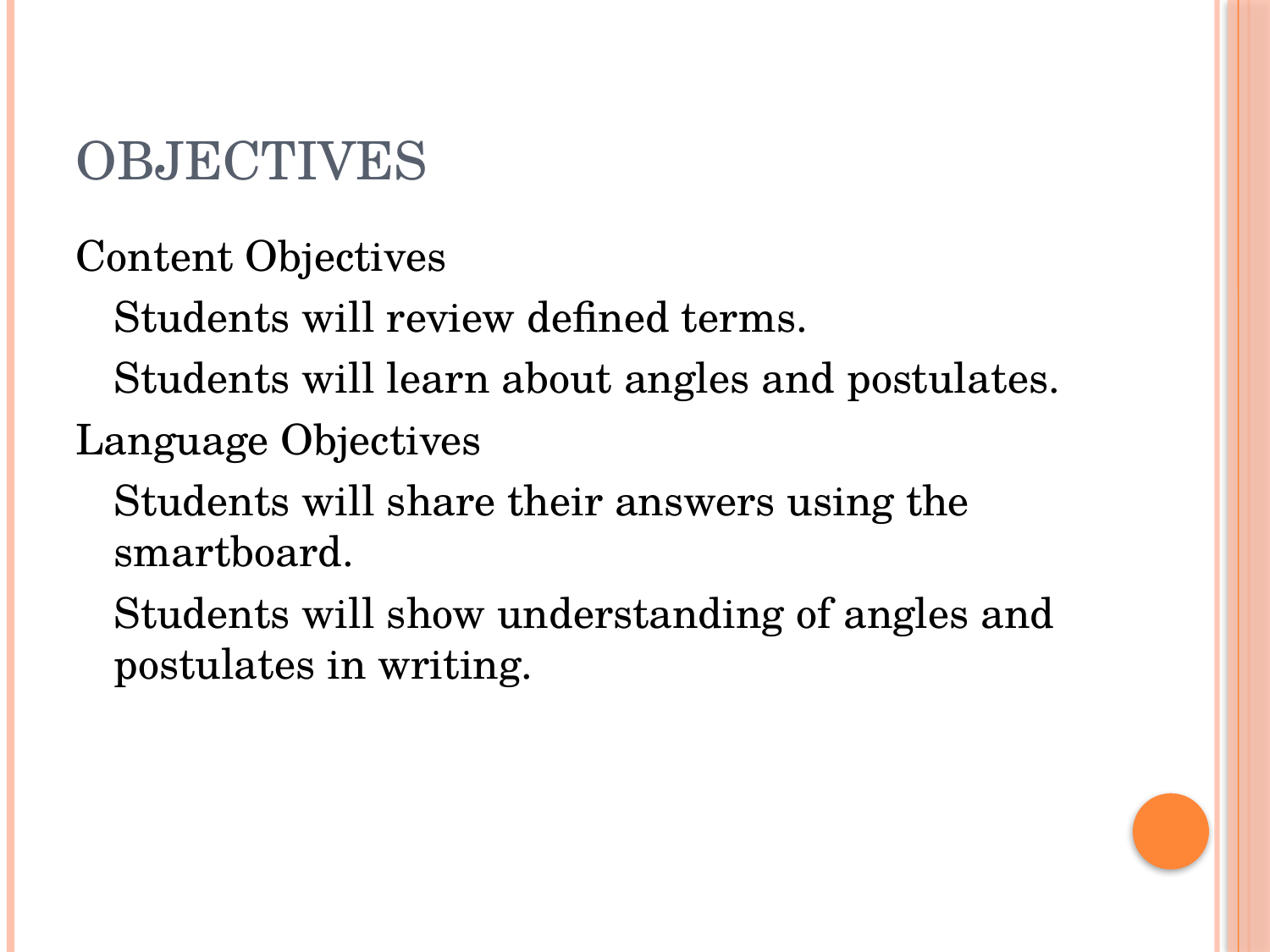

# Objectives
Content Objectives
	Students will review defined terms.
	Students will learn about angles and postulates.
Language Objectives
	Students will share their answers using the smartboard.
	Students will show understanding of angles and postulates in writing.